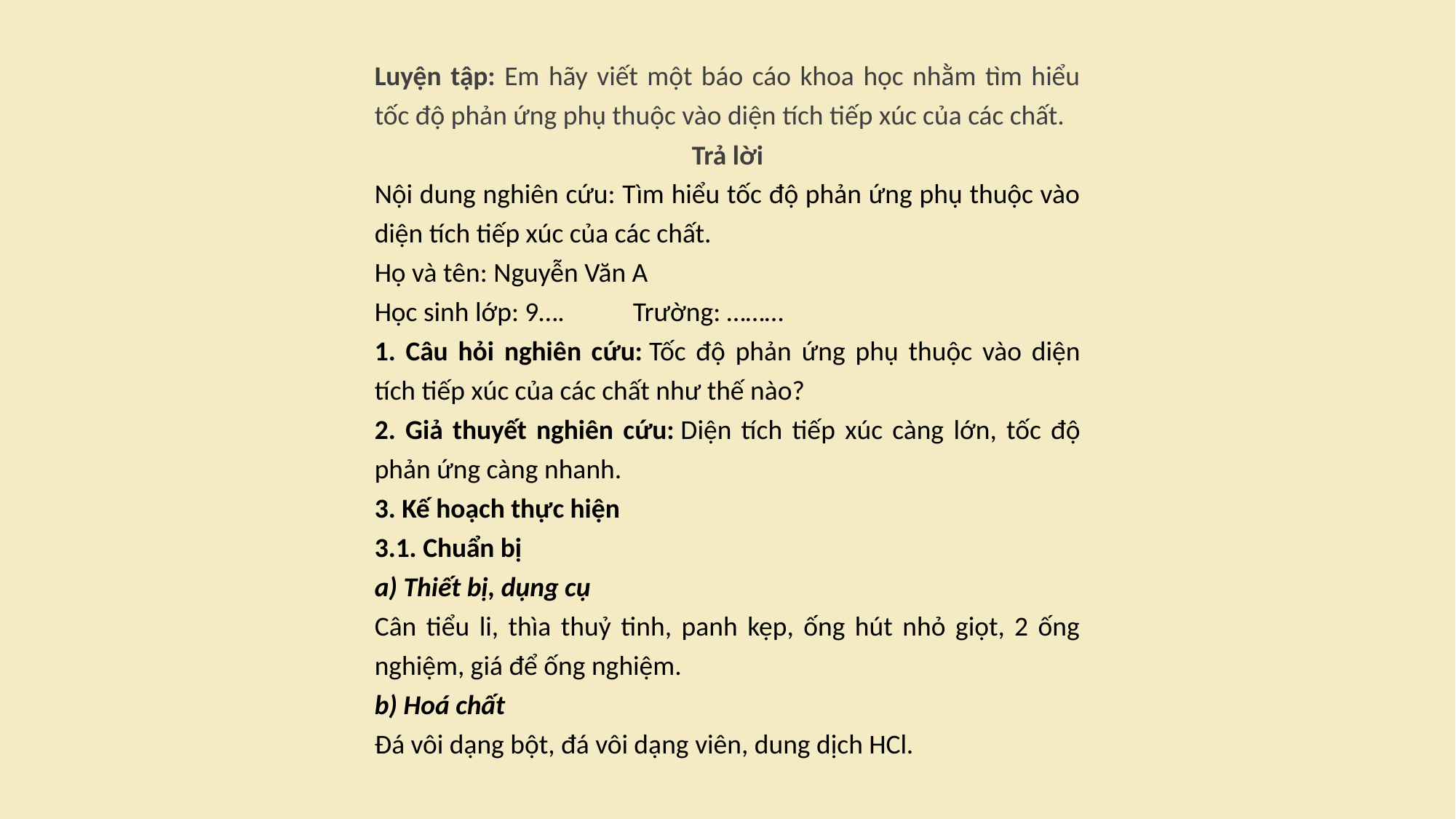

Luyện tập: Em hãy viết một báo cáo khoa học nhằm tìm hiểu tốc độ phản ứng phụ thuộc vào diện tích tiếp xúc của các chất.
Trả lời
Nội dung nghiên cứu: Tìm hiểu tốc độ phản ứng phụ thuộc vào diện tích tiếp xúc của các chất.
Họ và tên: Nguyễn Văn A
Học sinh lớp: 9….           Trường: ………
1. Câu hỏi nghiên cứu: Tốc độ phản ứng phụ thuộc vào diện tích tiếp xúc của các chất như thế nào?
2. Giả thuyết nghiên cứu: Diện tích tiếp xúc càng lớn, tốc độ phản ứng càng nhanh.
3. Kế hoạch thực hiện
3.1. Chuẩn bị
a) Thiết bị, dụng cụ
Cân tiểu li, thìa thuỷ tinh, panh kẹp, ống hút nhỏ giọt, 2 ống nghiệm, giá để ống nghiệm.
b) Hoá chất
Đá vôi dạng bột, đá vôi dạng viên, dung dịch HCl.